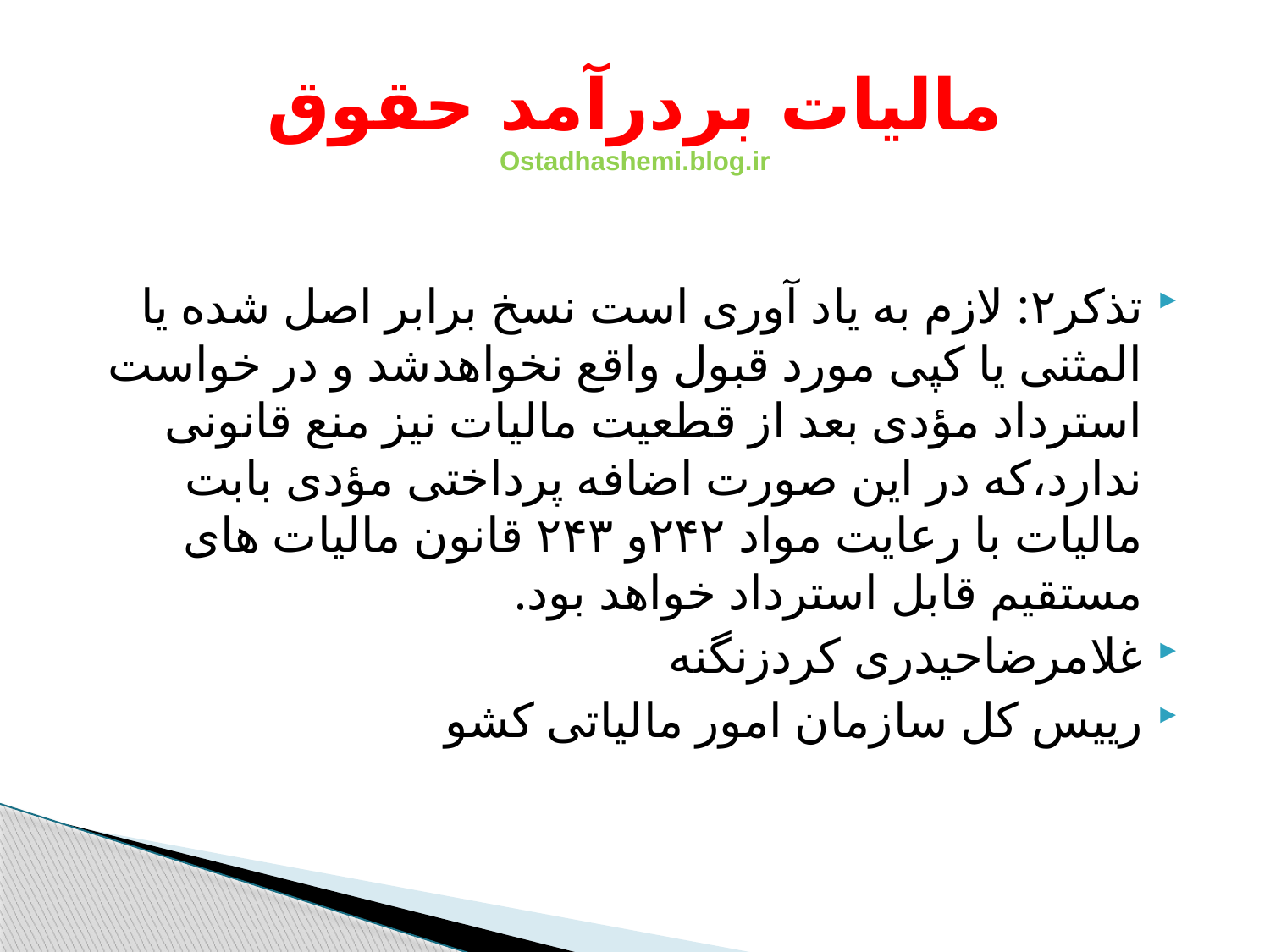

# مالیات بردرآمد حقوق Ostadhashemi.blog.ir

تذکر۲: لازم به یاد آوری است نسخ برابر اصل شده یا المثنی یا کپی مورد قبول واقع نخواهدشد و در خواست استرداد مؤدی بعد از قطعیت مالیات نیز منع قانونی ندارد،که در این صورت اضافه پرداختی مؤدی بابت مالیات با رعایت مواد ۲۴۲و ۲۴۳ قانون مالیات های مستقیم قابل استرداد خواهد بود.
غلامرضاحیدری کردزنگنه
رییس کل سازمان امور مالیاتی کشو